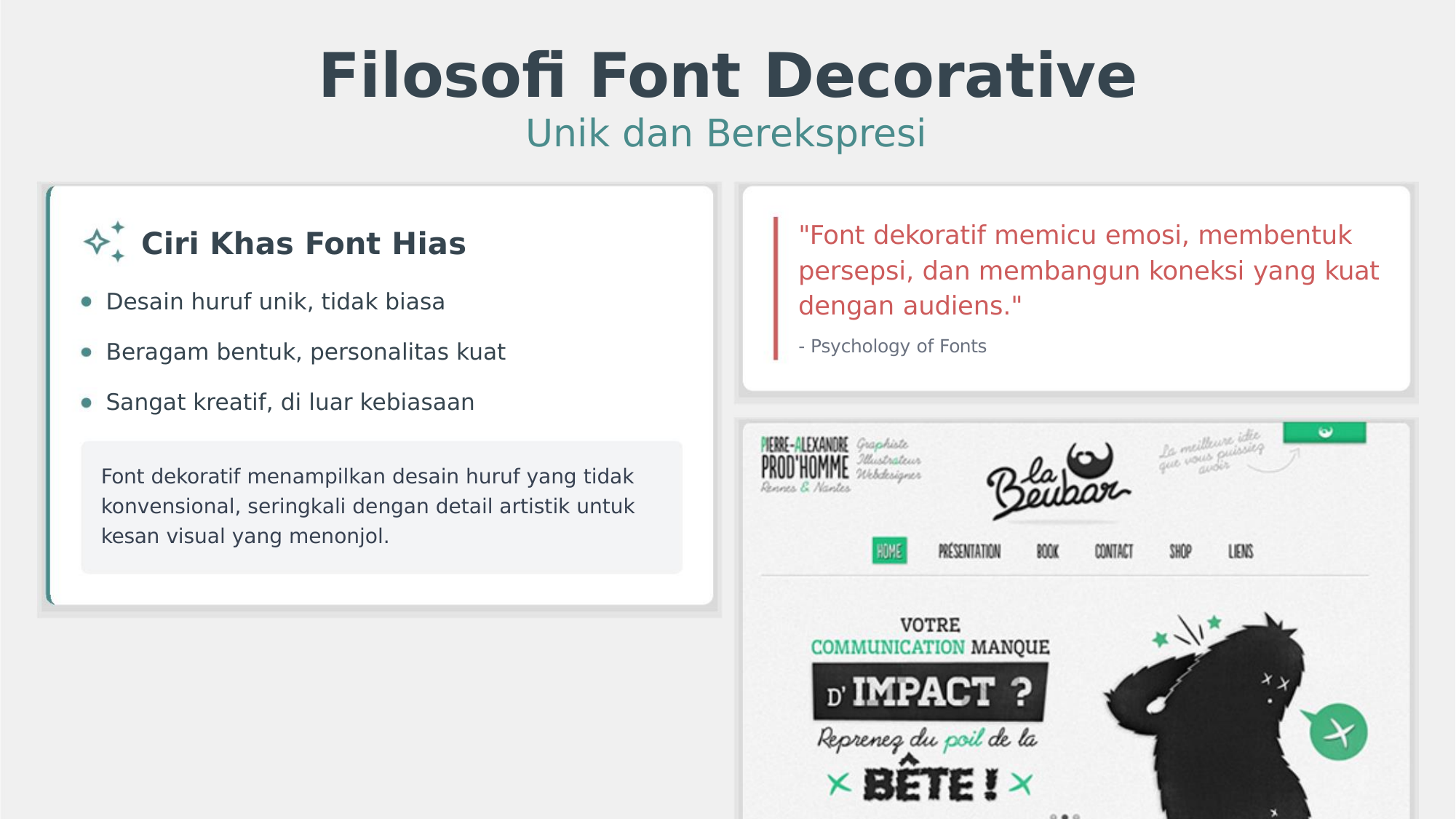

Filosoﬁ Font Decorative
Unik dan Berekspresi
"Font dekoratif memicu emosi, membentuk
Ciri Khas Font Hias
persepsi, dan membangun koneksi yang kuat
dengan audiens."
Desain huruf unik, tidak biasa
Beragam bentuk, personalitas kuat
Sangat kreatif, di luar kebiasaan
- Psychology of Fonts
Font dekoratif menampilkan desain huruf yang tidak
konvensional, seringkali dengan detail artistik untuk
kesan visual yang menonjol.
Penggunaan Tepat Font Dekoratif
Contoh Spesiﬁk
Untuk judul besar &
logo
Teks paragraf panjang
Konteks formal/serius
Butuh keterbacaan
tinggi
Event khusus &
branding
Desain Unik &
Artistik
Gaya Kreatif &
Ekspresif
Untuk Display &
Branding
Pesan pendek &
menarik